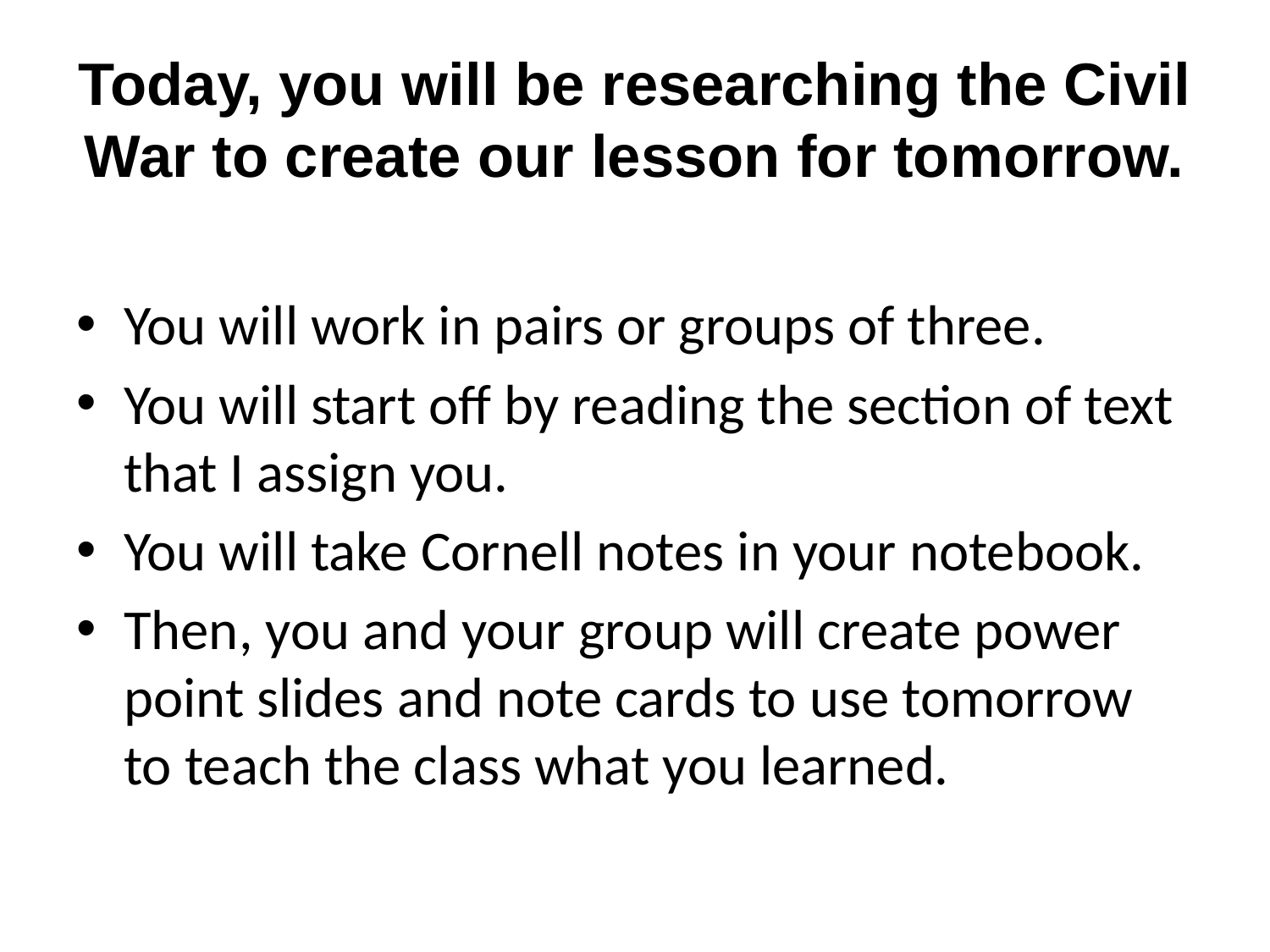

# Today, you will be researching the Civil War to create our lesson for tomorrow.
You will work in pairs or groups of three.
You will start off by reading the section of text that I assign you.
You will take Cornell notes in your notebook.
Then, you and your group will create power point slides and note cards to use tomorrow to teach the class what you learned.